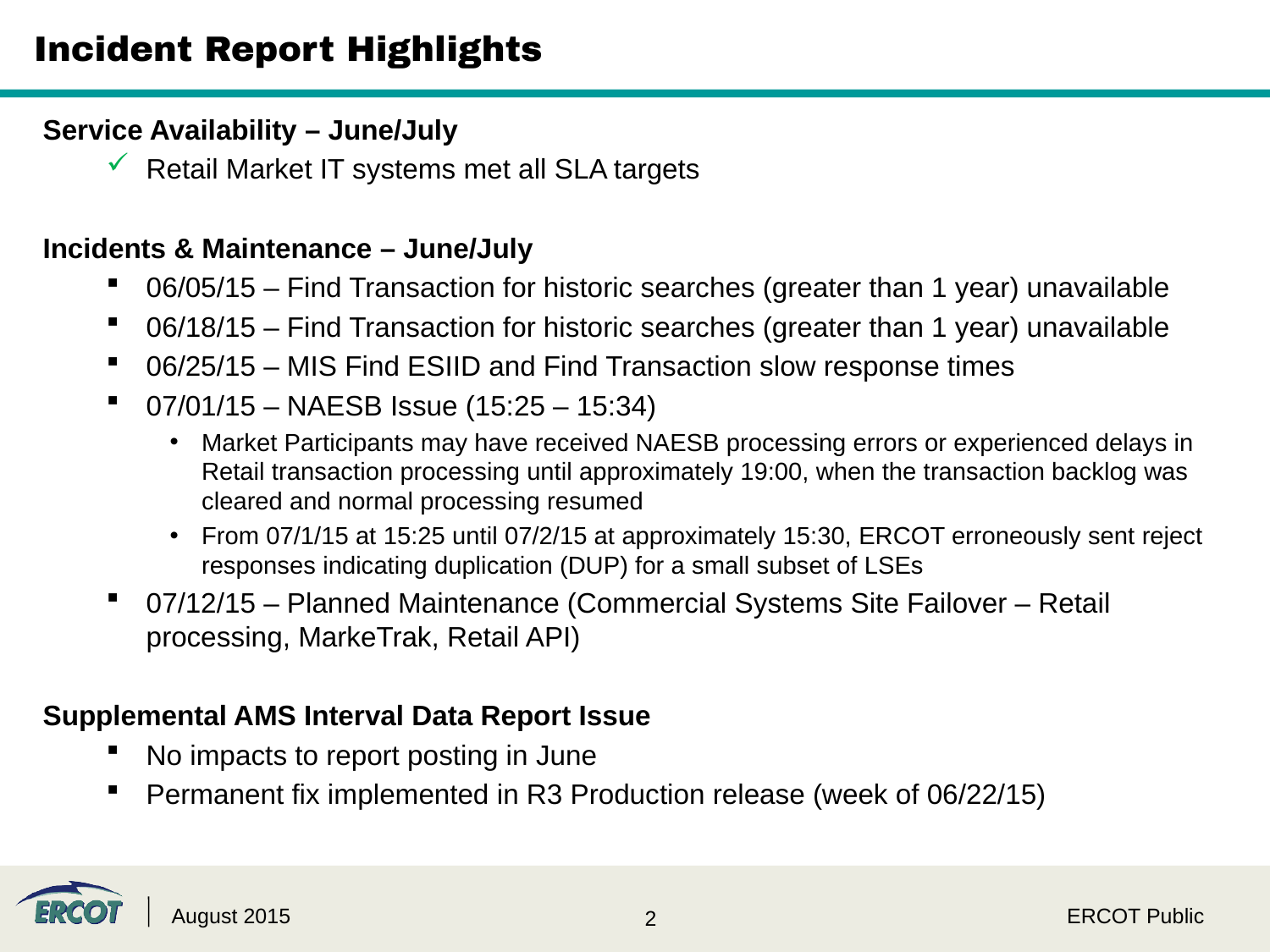

# Incident Report Highlights
Service Availability – June/July
Retail Market IT systems met all SLA targets

Incidents & Maintenance – June/July
06/05/15 – Find Transaction for historic searches (greater than 1 year) unavailable
06/18/15 – Find Transaction for historic searches (greater than 1 year) unavailable
06/25/15 – MIS Find ESIID and Find Transaction slow response times
07/01/15 – NAESB Issue (15:25 – 15:34)
Market Participants may have received NAESB processing errors or experienced delays in Retail transaction processing until approximately 19:00, when the transaction backlog was cleared and normal processing resumed
From 07/1/15 at 15:25 until 07/2/15 at approximately 15:30, ERCOT erroneously sent reject responses indicating duplication (DUP) for a small subset of LSEs
07/12/15 – Planned Maintenance (Commercial Systems Site Failover – Retail processing, MarkeTrak, Retail API)

Supplemental AMS Interval Data Report Issue
No impacts to report posting in June
Permanent fix implemented in R3 Production release (week of 06/22/15)

August 2015
ERCOT Public